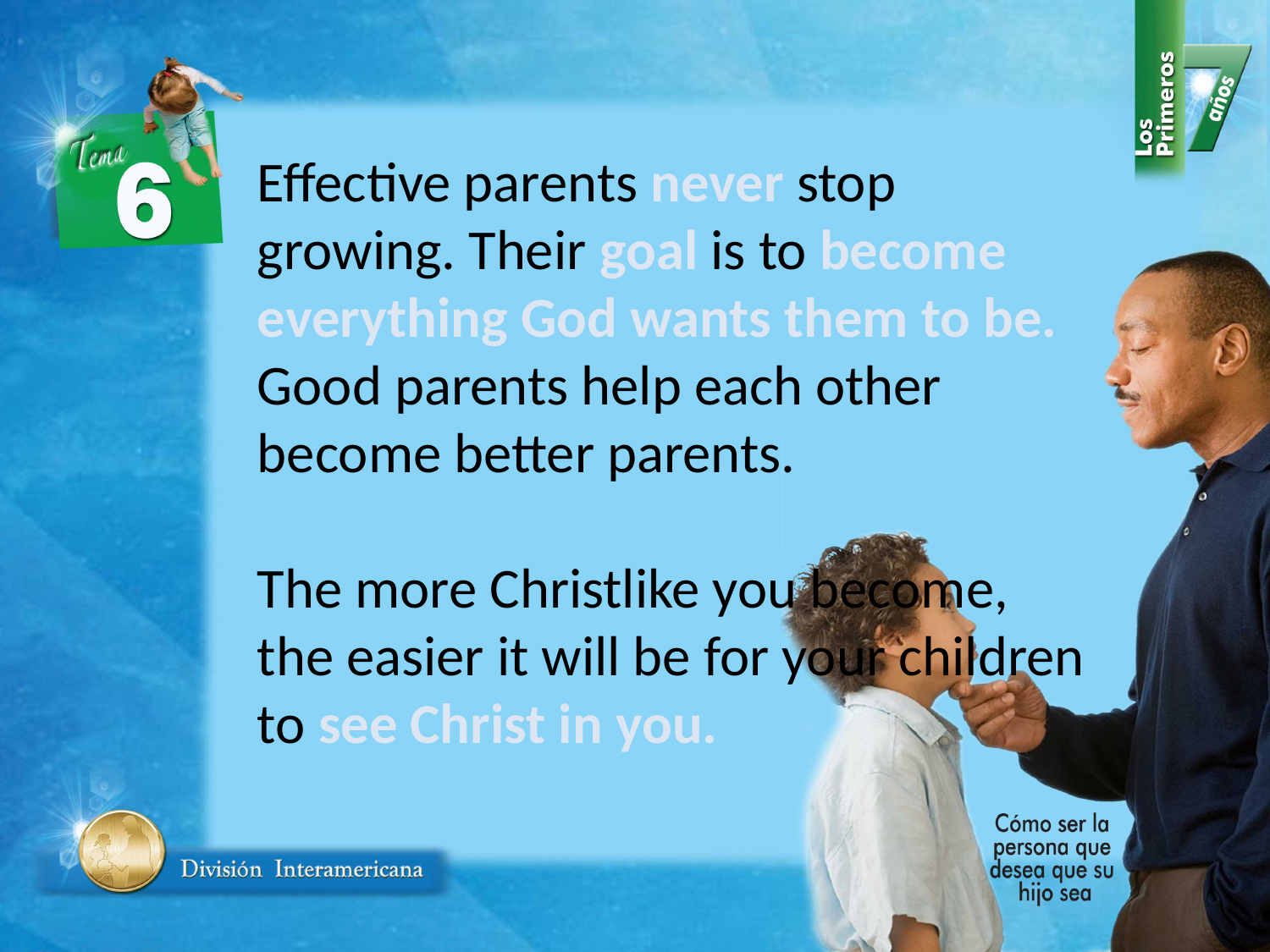

Effective parents never stop growing. Their goal is to become everything God wants them to be. Good parents help each other become better parents.

The more Christlike you become, the easier it will be for your children to see Christ in you.